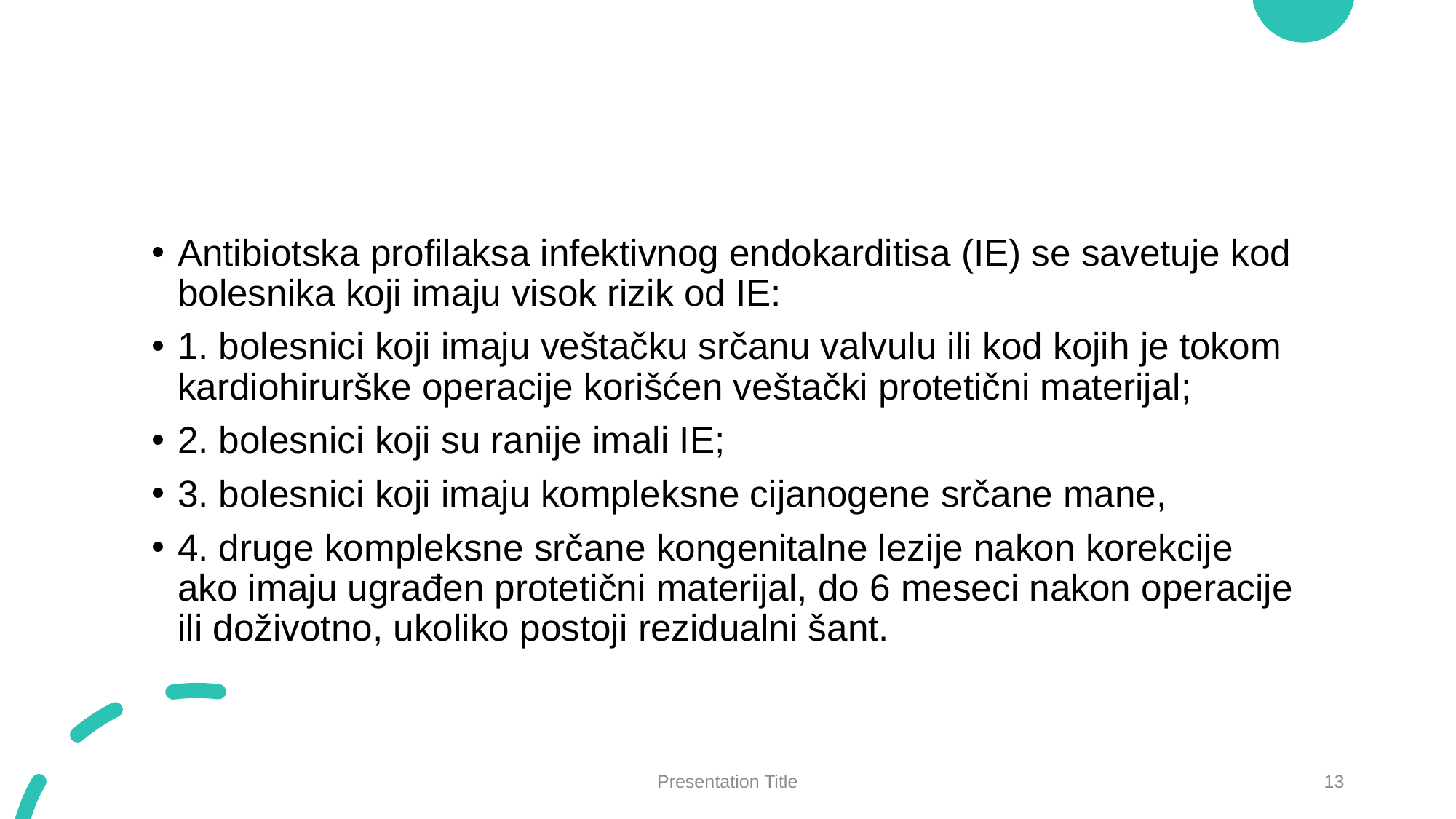

#
Antibiotska profilaksa infektivnog endokarditisa (IE) se savetuje kod bolesnika koji imaju visok rizik od IE:
1. bolesnici koji imaju veštačku srčanu valvulu ili kod kojih je tokom kardiohirurške operacije korišćen veštački protetični materijal;
2. bolesnici koji su ranije imali IE;
3. bolesnici koji imaju kompleksne cijanogene srčane mane,
4. druge kompleksne srčane kongenitalne lezije nakon korekcije ako imaju ugrađen protetični materijal, do 6 meseci nakon operacije ili doživotno, ukoliko postoji rezidualni šant.
Presentation Title
13